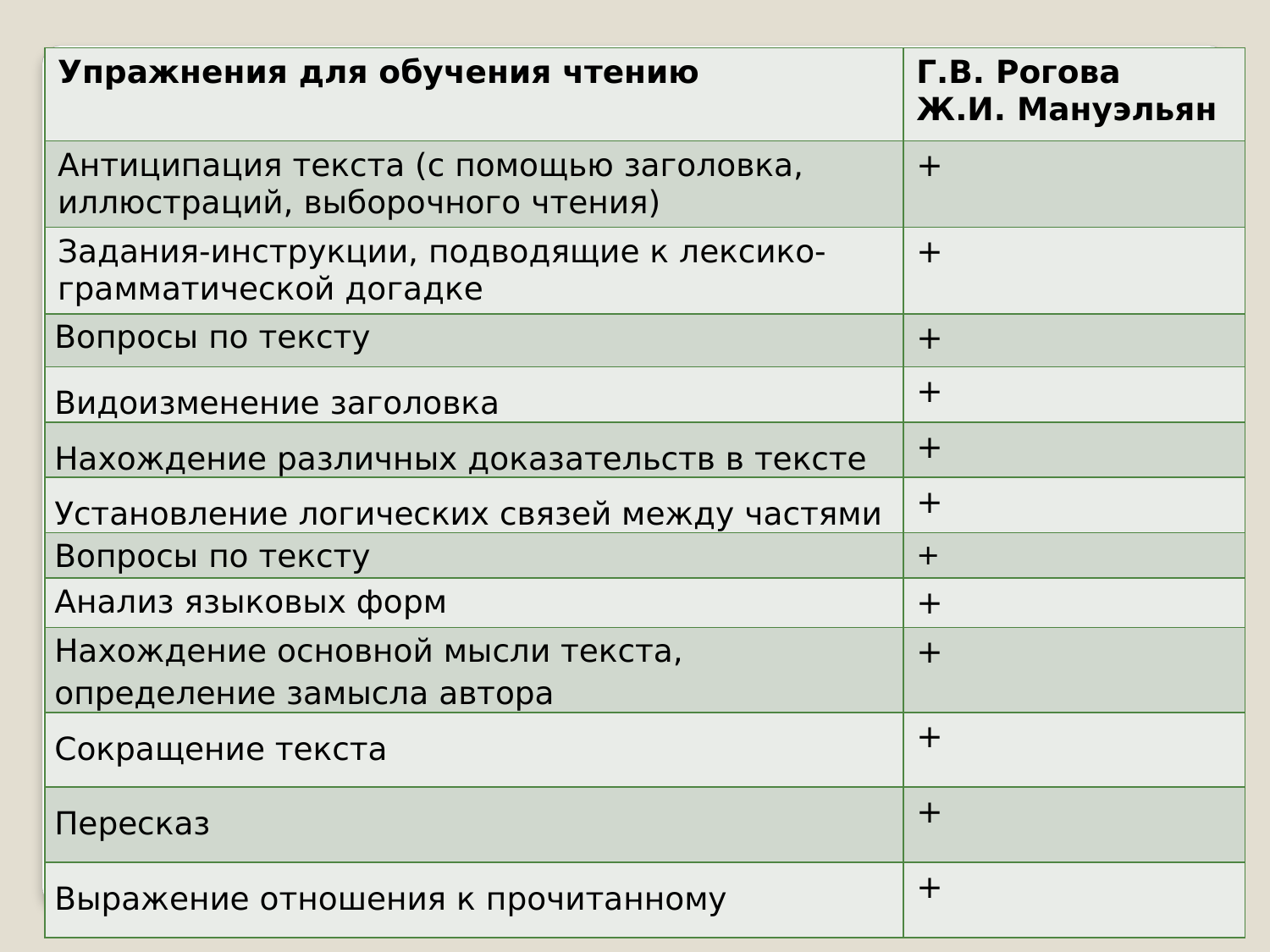

#
| Упражнения для обучения чтению | Г.В. Рогова Ж.И. Мануэльян |
| --- | --- |
| Антиципация текста (с помощью заголовка, иллюстраций, выборочного чтения) | + |
| Задания-инструкции, подводящие к лексико-грамматической догадке | + |
| Вопросы по тексту | + |
| Видоизменение заголовка | + |
| Нахождение различных доказательств в тексте | + |
| Установление логических связей между частями | + |
| Вопросы по тексту | + |
| Анализ языковых форм | + |
| Нахождение основной мысли текста, определение замысла автора | + |
| Сокращение текста | + |
| Пересказ | + |
| Выражение отношения к прочитанному | + |